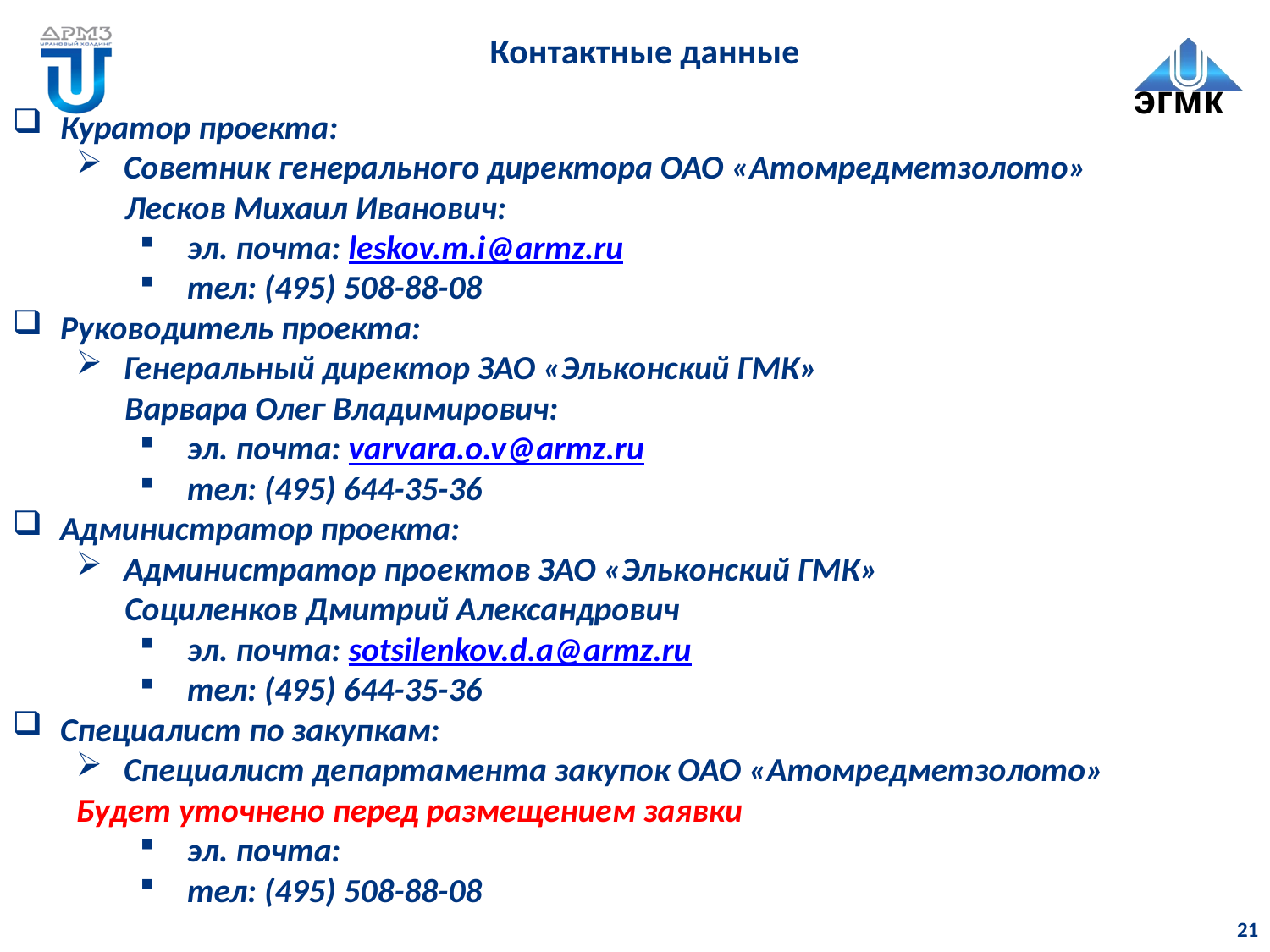

# Контактные данные
Куратор проекта:
Советник генерального директора ОАО «Атомредметзолото»
Лесков Михаил Иванович:
эл. почта: leskov.m.i@armz.ru
тел: (495) 508-88-08
Руководитель проекта:
Генеральный директор ЗАО «Эльконский ГМК»
Варвара Олег Владимирович:
эл. почта: varvara.o.v@armz.ru
тел: (495) 644-35-36
Администратор проекта:
Администратор проектов ЗАО «Эльконский ГМК»
Социленков Дмитрий Александрович
эл. почта: sotsilenkov.d.a@armz.ru
тел: (495) 644-35-36
Специалист по закупкам:
Специалист департамента закупок ОАО «Атомредметзолото»
Будет уточнено перед размещением заявки
эл. почта:
тел: (495) 508-88-08
21